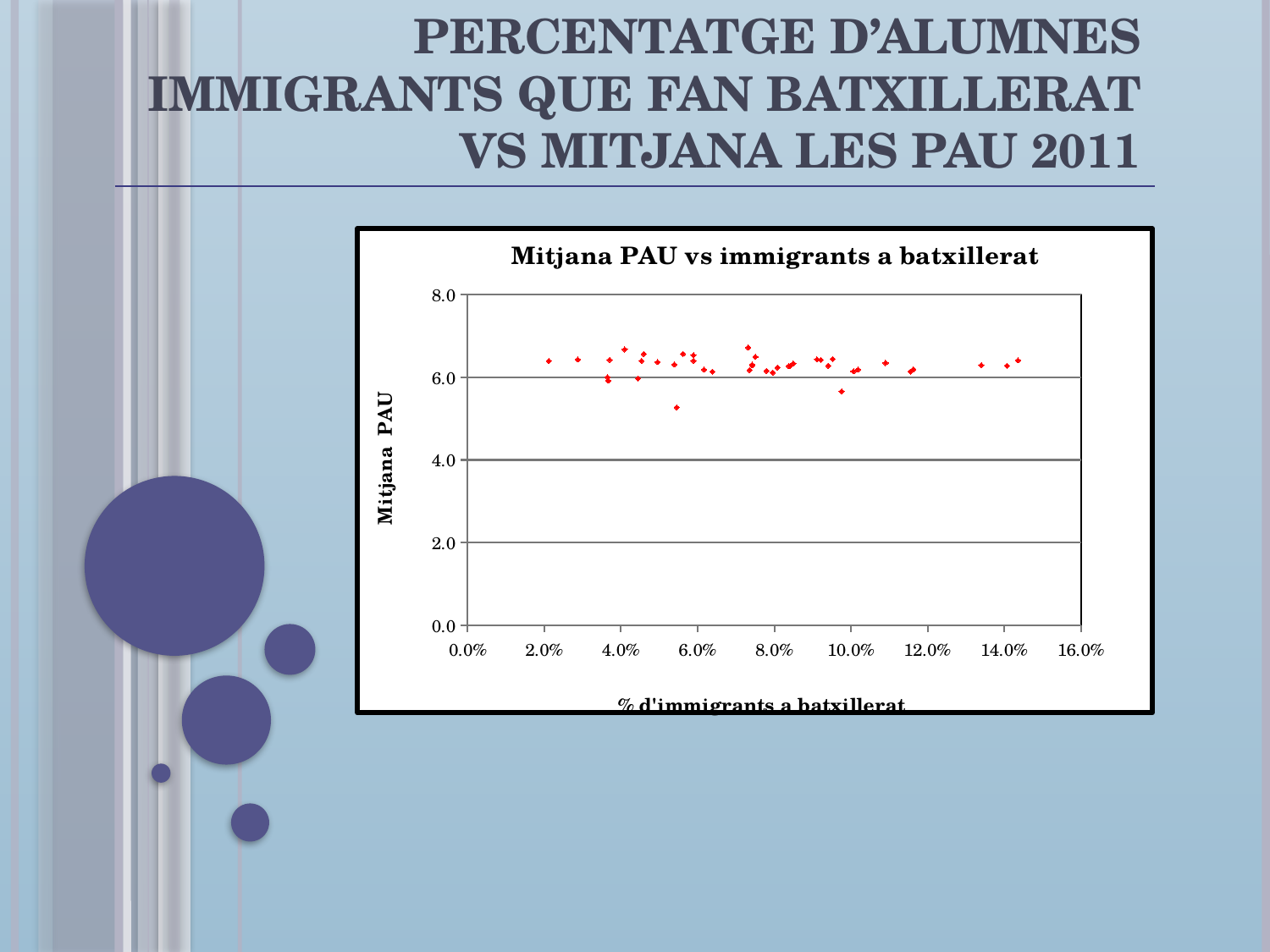

Percentatge D’alumnes Immigrants Que Fan Batxillerat Vs Mitjana Les PAU 2011

Coeficient de Pearson: -0,0367

### Chart: Mitjana PAU vs immigrants a batxillerat

| Category |  |
|---|---|